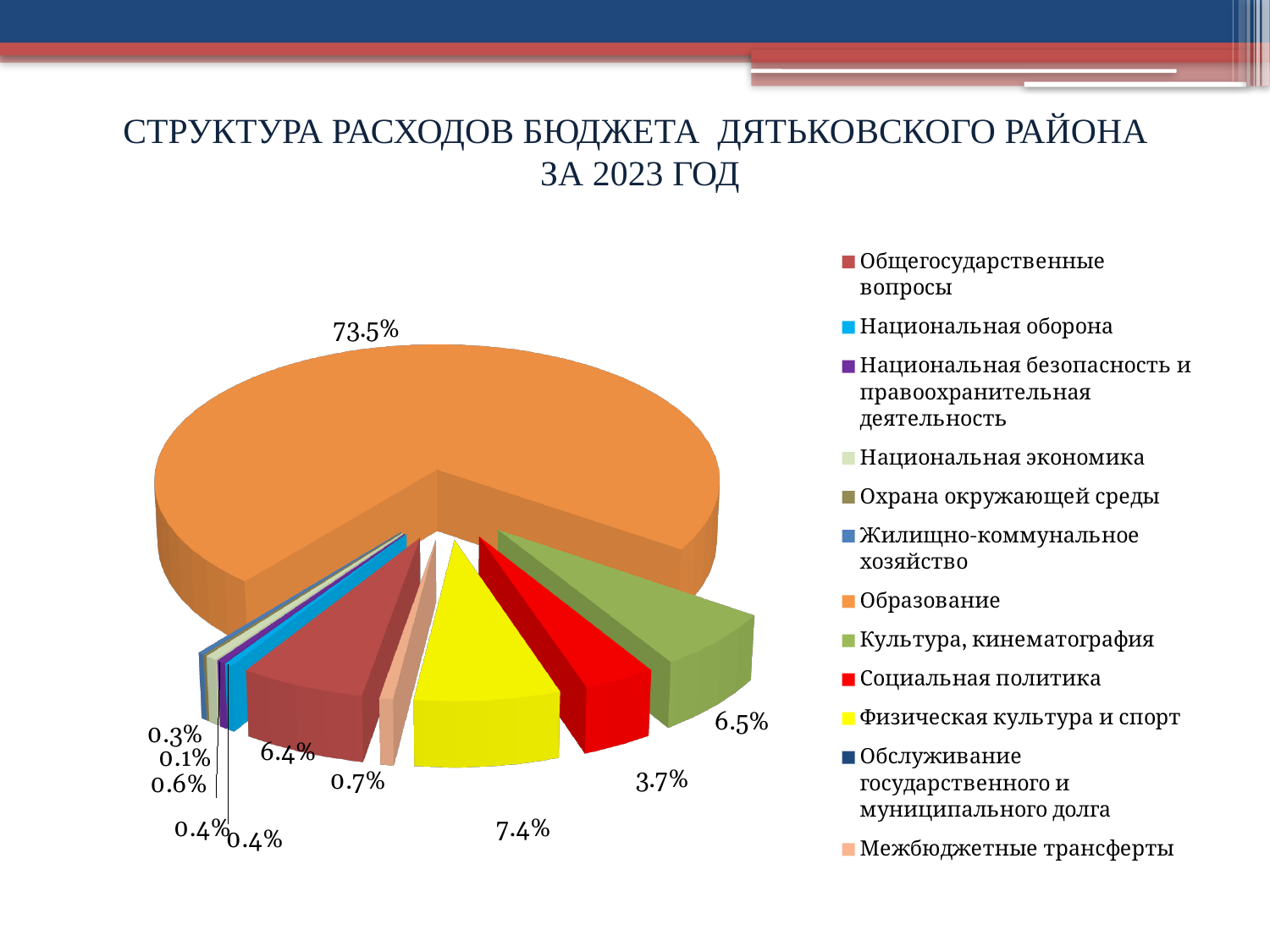

# СТРУКТУРА РАСХОДОВ БЮДЖЕТА  ДЯТЬКОВСКОГО РАЙОНА ЗА 2023 ГОД

[unsupported chart]